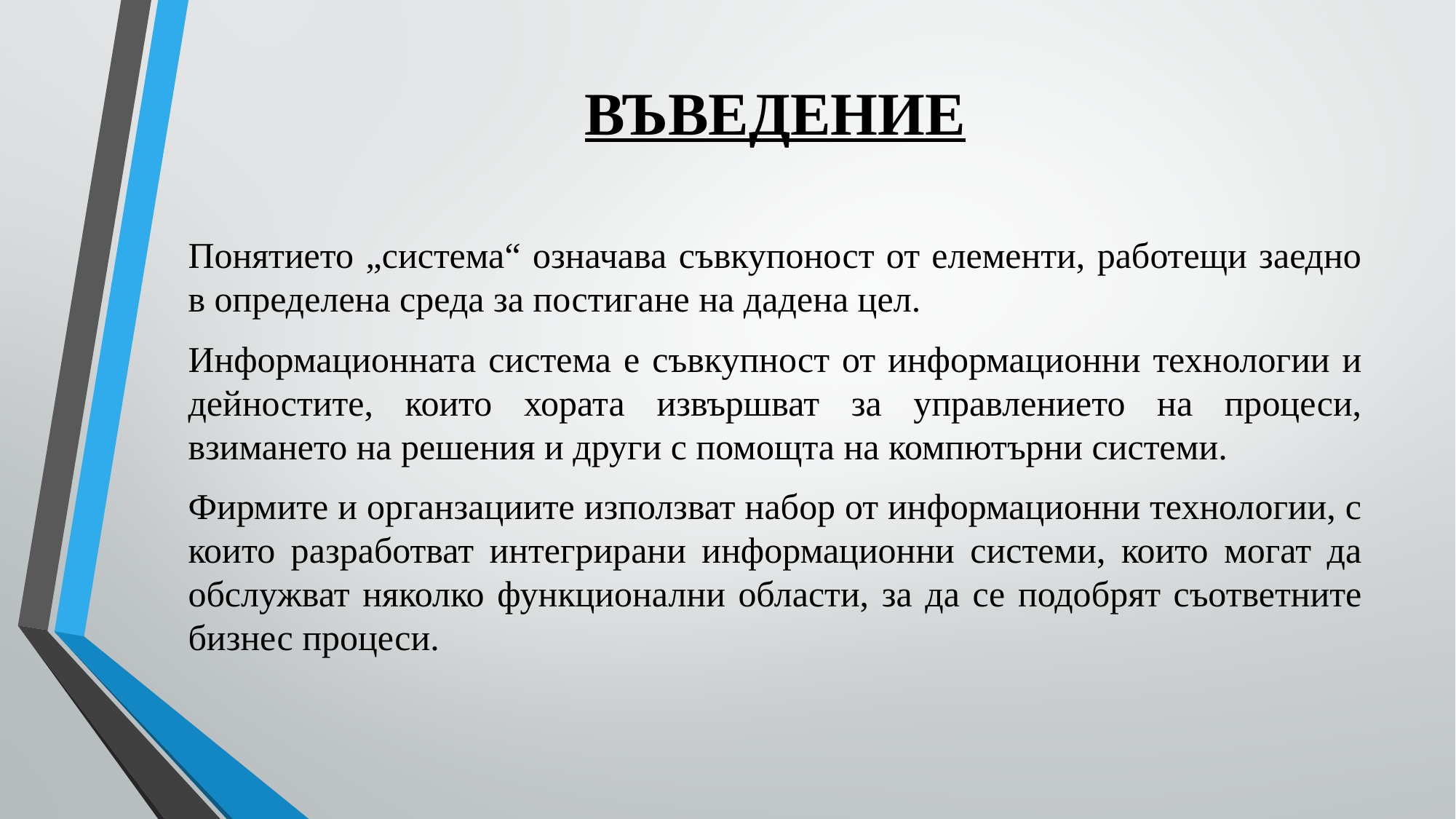

# ВЪВЕДЕНИЕ
Понятието „система“ означава съвкупоност от елементи, работещи заедно в определена среда за постигане на дадена цел.
Информационната система е съвкупност от информационни технологии и дейностите, които хората извършват за управлението на процеси, взимането на решения и други с помощта на компютърни системи.
Фирмите и органзациите използват набор от информационни технологии, с които разработват интегрирани информационни системи, които могат да обслужват няколко функционални области, за да се подобрят съответните бизнес процеси.